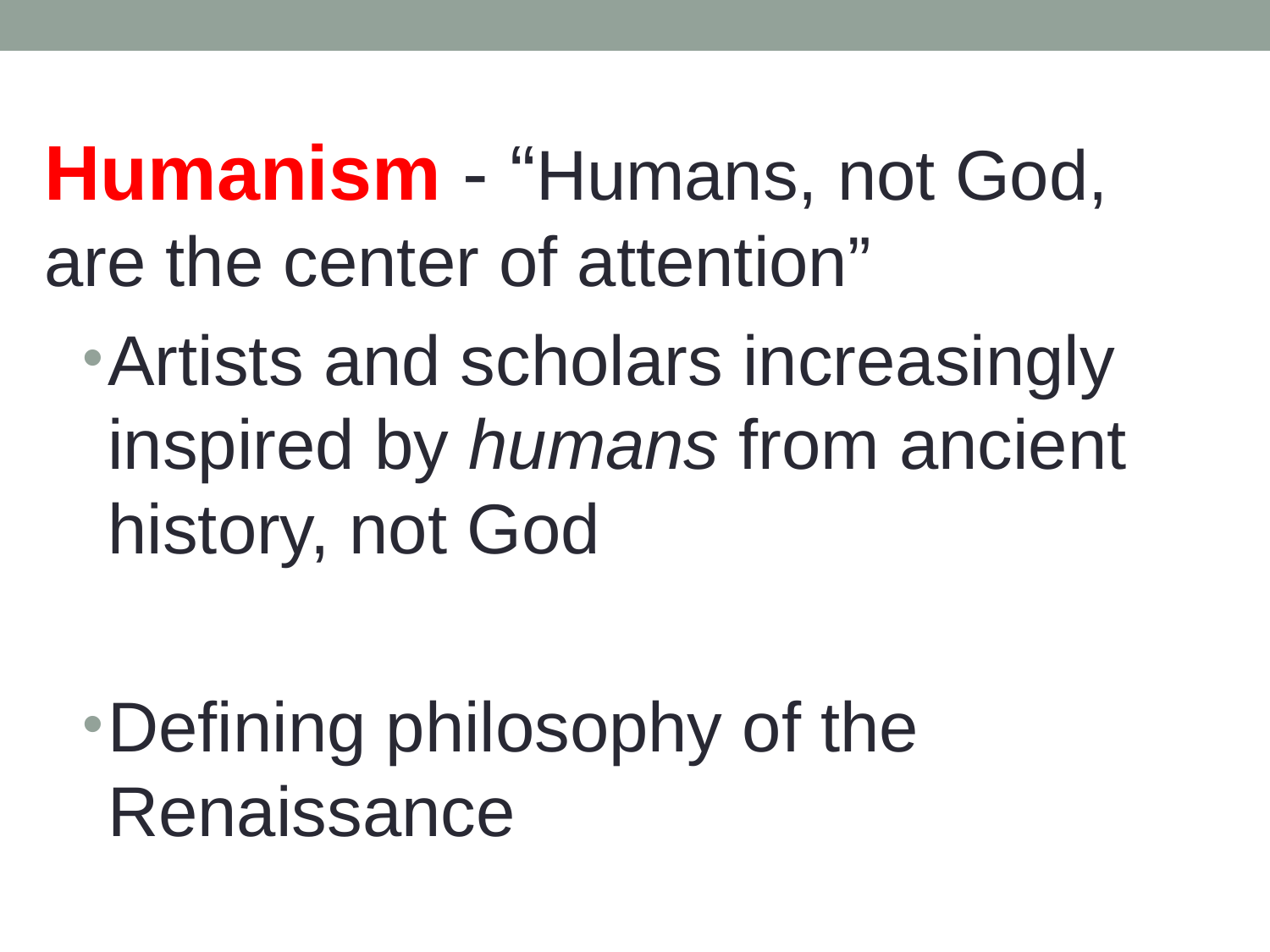

#
Humanism - “Humans, not God, are the center of attention”
Artists and scholars increasingly inspired by humans from ancient history, not God

Defining philosophy of the Renaissance